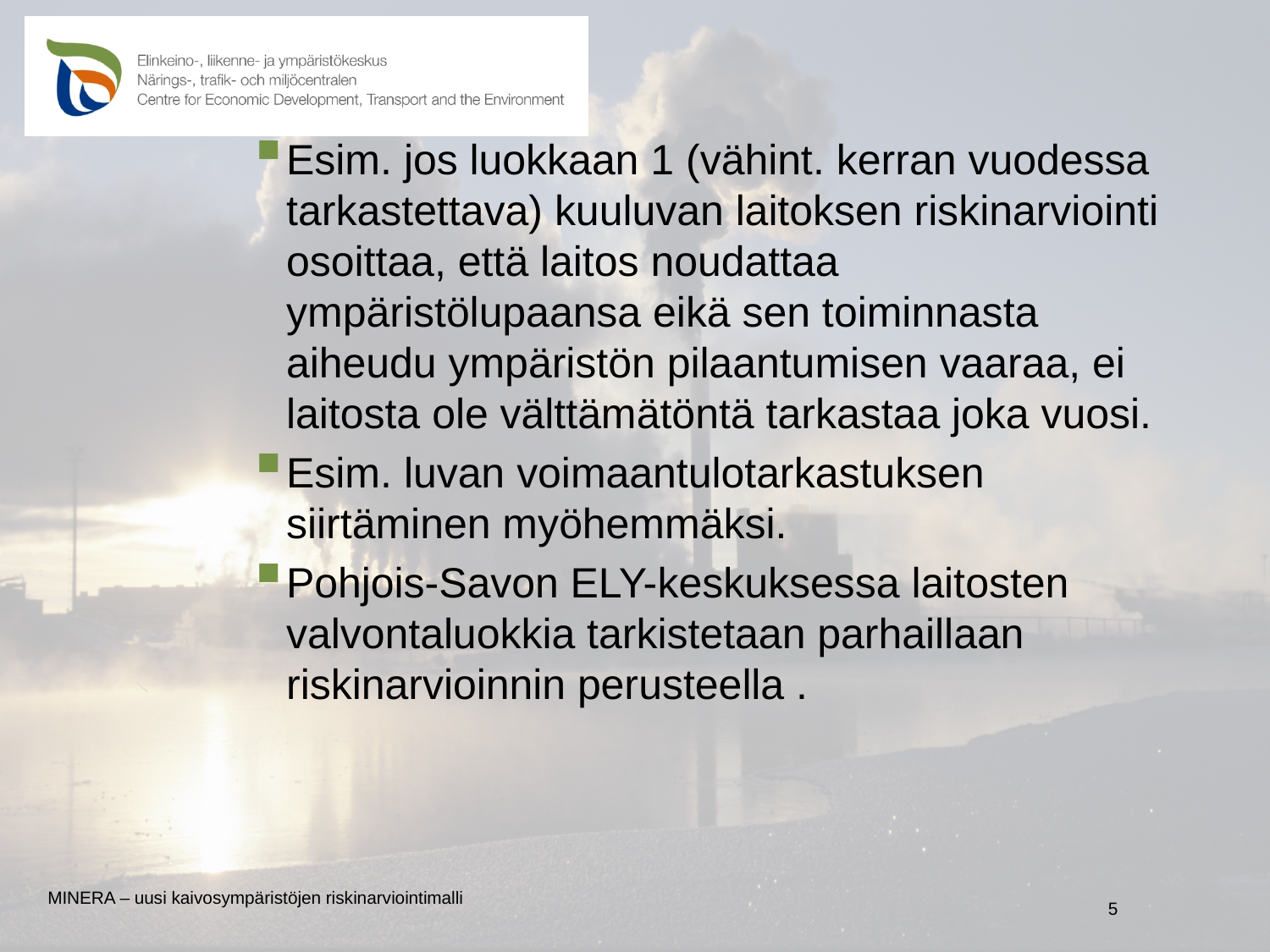

Esim. jos luokkaan 1 (vähint. kerran vuodessa tarkastettava) kuuluvan laitoksen riskinarviointi osoittaa, että laitos noudattaa ympäristölupaansa eikä sen toiminnasta aiheudu ympäristön pilaantumisen vaaraa, ei laitosta ole välttämätöntä tarkastaa joka vuosi.
Esim. luvan voimaantulotarkastuksen siirtäminen myöhemmäksi.
Pohjois-Savon ELY-keskuksessa laitosten valvontaluokkia tarkistetaan parhaillaan  riskinarvioinnin perusteella .

5
MINERA – uusi kaivosympäristöjen riskinarviointimalli